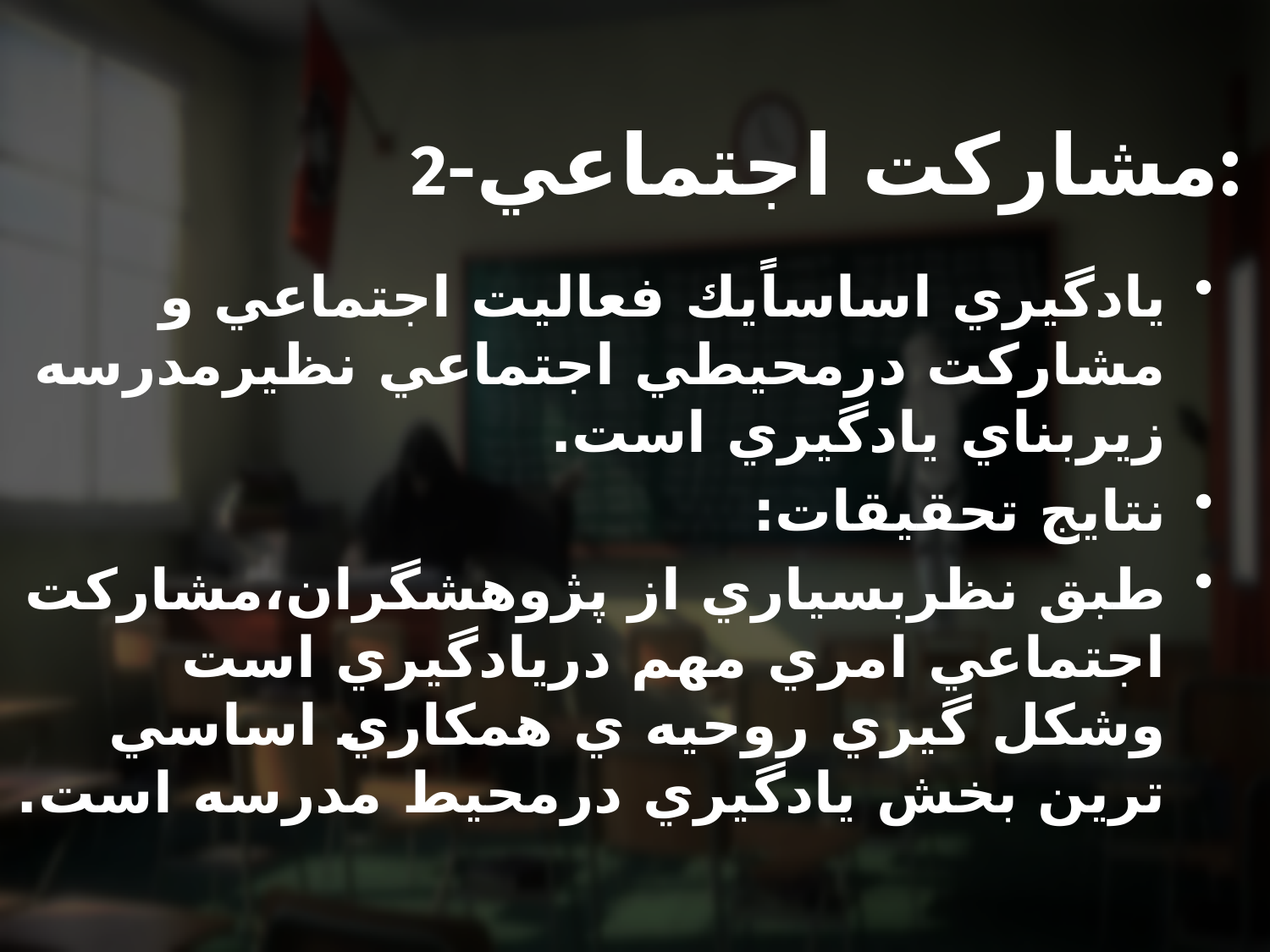

# 2-مشاركت اجتماعي:
يادگيري اساساًيك فعاليت اجتماعي و مشاركت درمحيطي اجتماعي نظيرمدرسه زيربناي يادگيري است.
نتايج تحقيقات:
طبق نظربسياري از پژوهشگران،مشاركت اجتماعي امري مهم دريادگيري است وشكل گيري روحيه ي همكاري اساسي ترين بخش يادگيري درمحيط مدرسه است.